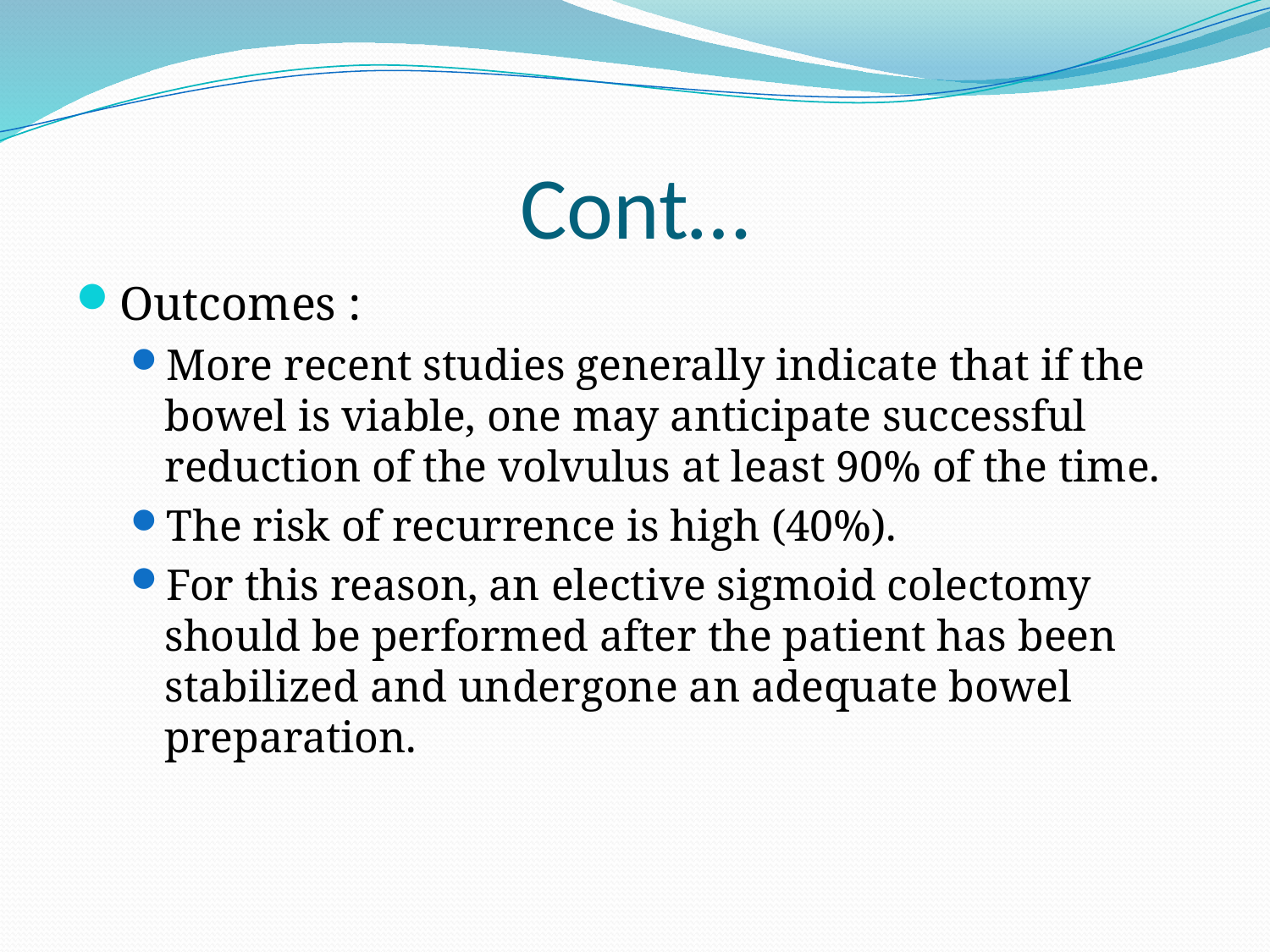

# Cont…
Outcomes :
More recent studies generally indicate that if the bowel is viable, one may anticipate successful reduction of the volvulus at least 90% of the time.
The risk of recurrence is high (40%).
For this reason, an elective sigmoid colectomy should be performed after the patient has been stabilized and undergone an adequate bowel preparation.